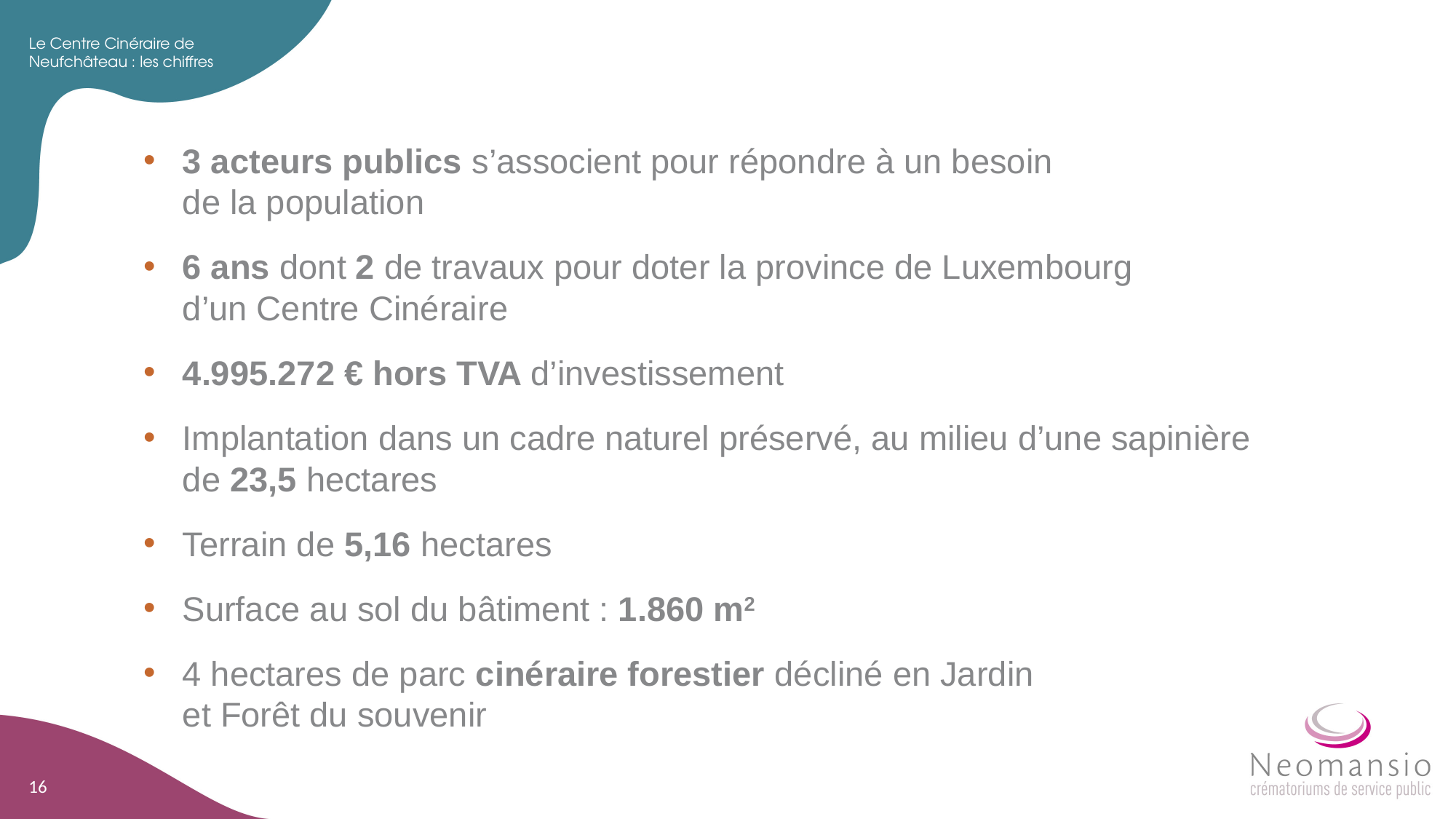

Le Centre Cinéraire de Neufchâteau : les chiffres
3 acteurs publics s’associent pour répondre à un besoin
de la population
6 ans dont 2 de travaux pour doter la province de Luxembourg
d’un Centre Cinéraire
4.995.272 € hors TVA d’investissement
Implantation dans un cadre naturel préservé, au milieu d’une sapinière de 23,5 hectares
Terrain de 5,16 hectares
Surface au sol du bâtiment : 1.860 m2
4 hectares de parc cinéraire forestier décliné en Jardin
et Forêt du souvenir
16